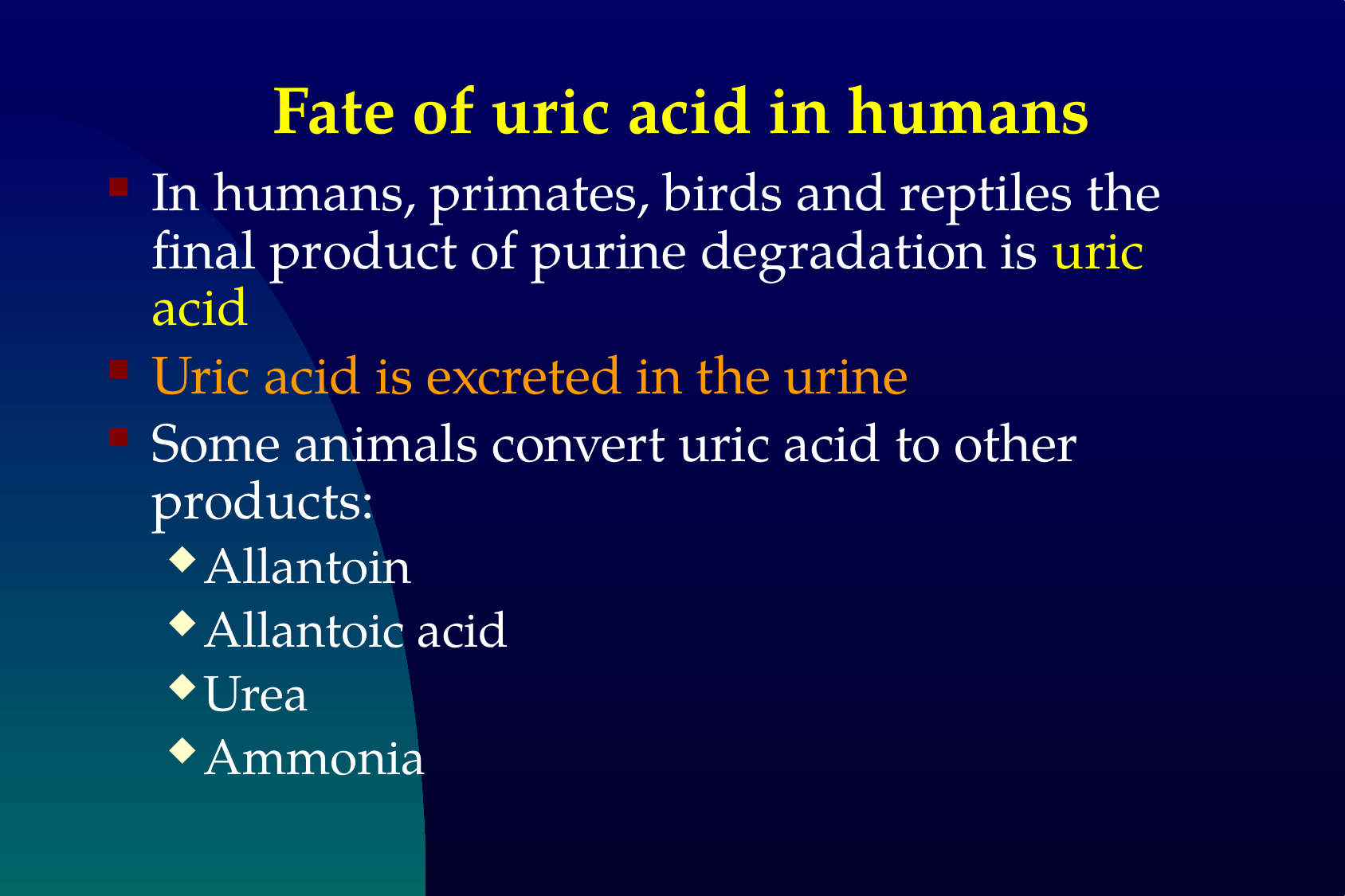

# Fate of uric acid in humans
In humans, primates, birds and reptiles the final product of purine degradation is uric acid
Uric acid is excreted in the urine
Some animals convert uric acid to other products:
Allantoin
Allantoic acid
Urea
Ammonia